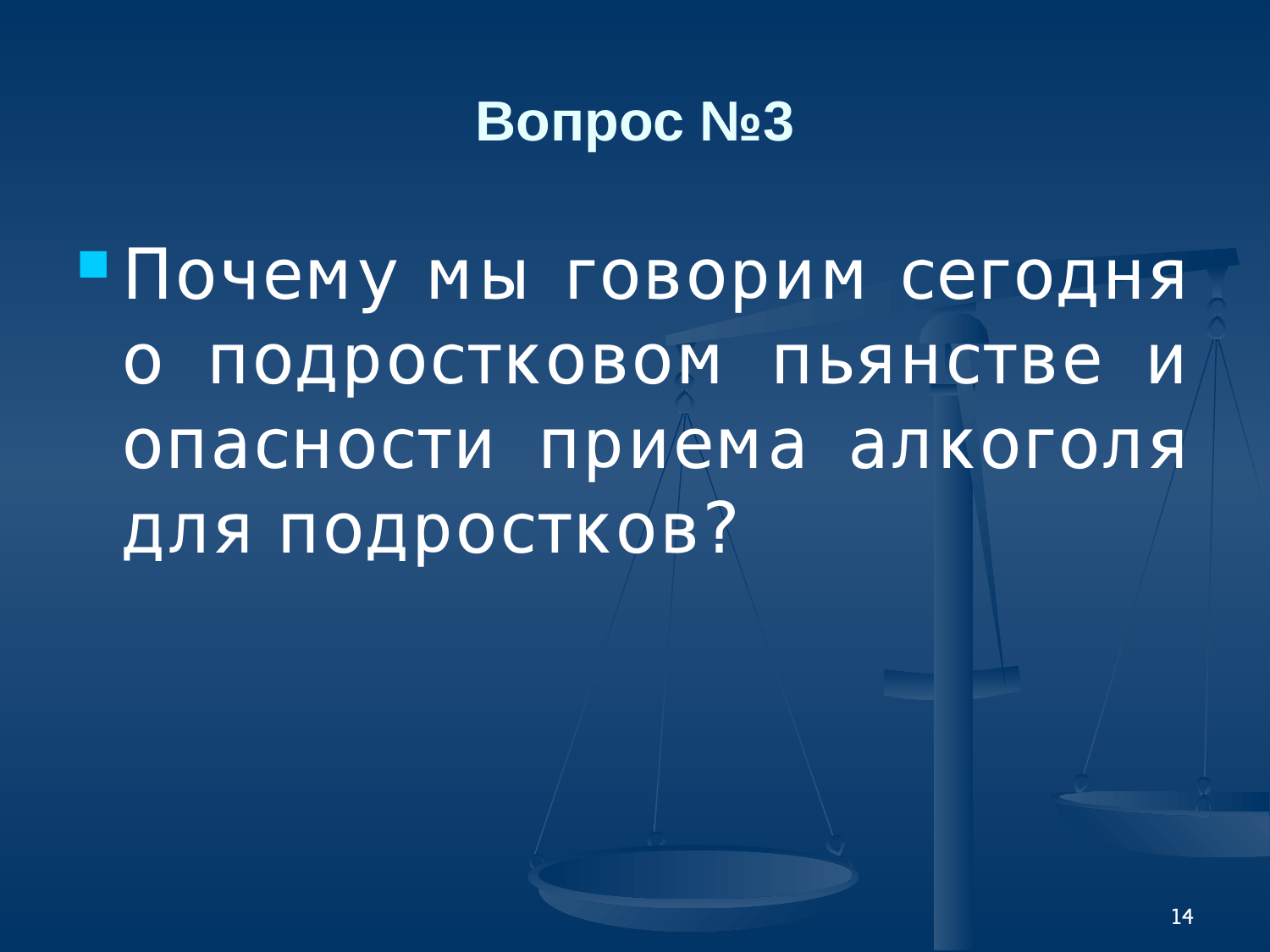

# Вопрос №3
Почему мы говорим сегодня о подростковом пьянстве и опасности приема алкоголя для подростков?
14